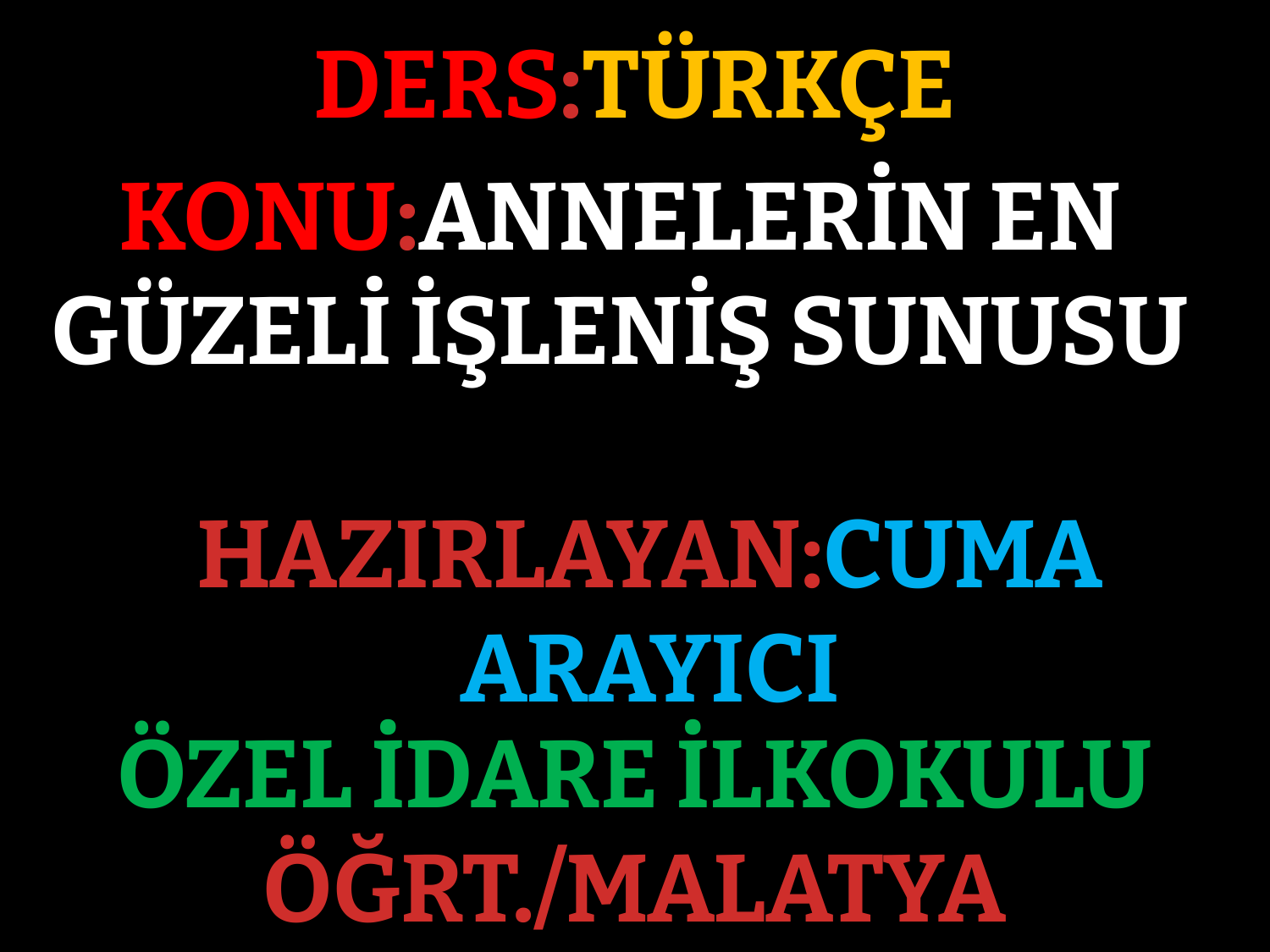

DERS:TÜRKÇE
KONU:ANNELERİN EN GÜZELİ İŞLENİŞ SUNUSU
HAZIRLAYAN:CUMA ARAYICI
ÖZEL İDARE İLKOKULU ÖĞRT./MALATYA